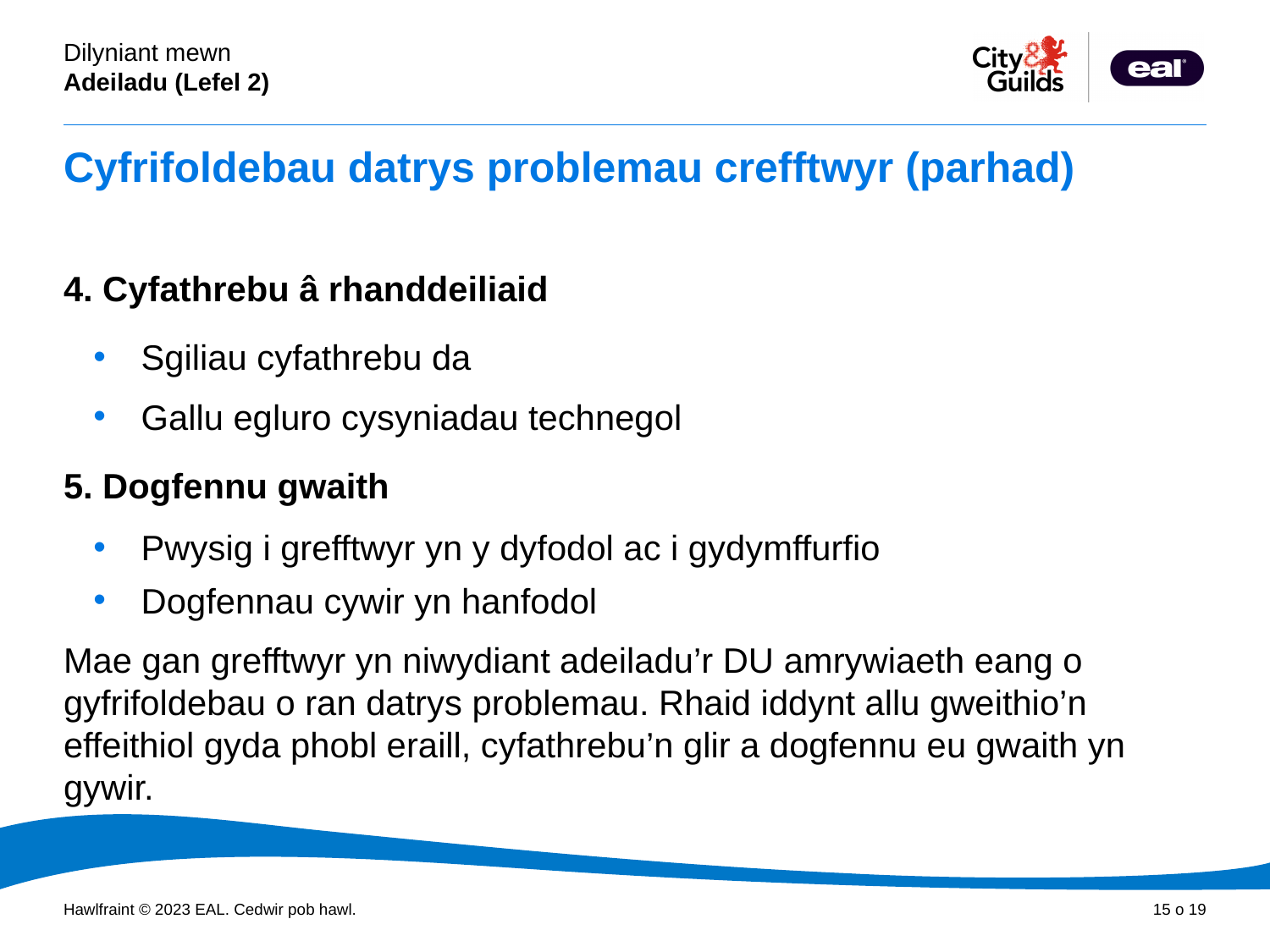

# Cyfrifoldebau datrys problemau crefftwyr (parhad)
4. Cyfathrebu â rhanddeiliaid
Sgiliau cyfathrebu da
Gallu egluro cysyniadau technegol
5. Dogfennu gwaith
Pwysig i grefftwyr yn y dyfodol ac i gydymffurfio
Dogfennau cywir yn hanfodol
Mae gan grefftwyr yn niwydiant adeiladu’r DU amrywiaeth eang o gyfrifoldebau o ran datrys problemau. Rhaid iddynt allu gweithio’n effeithiol gyda phobl eraill, cyfathrebu’n glir a dogfennu eu gwaith yn gywir.